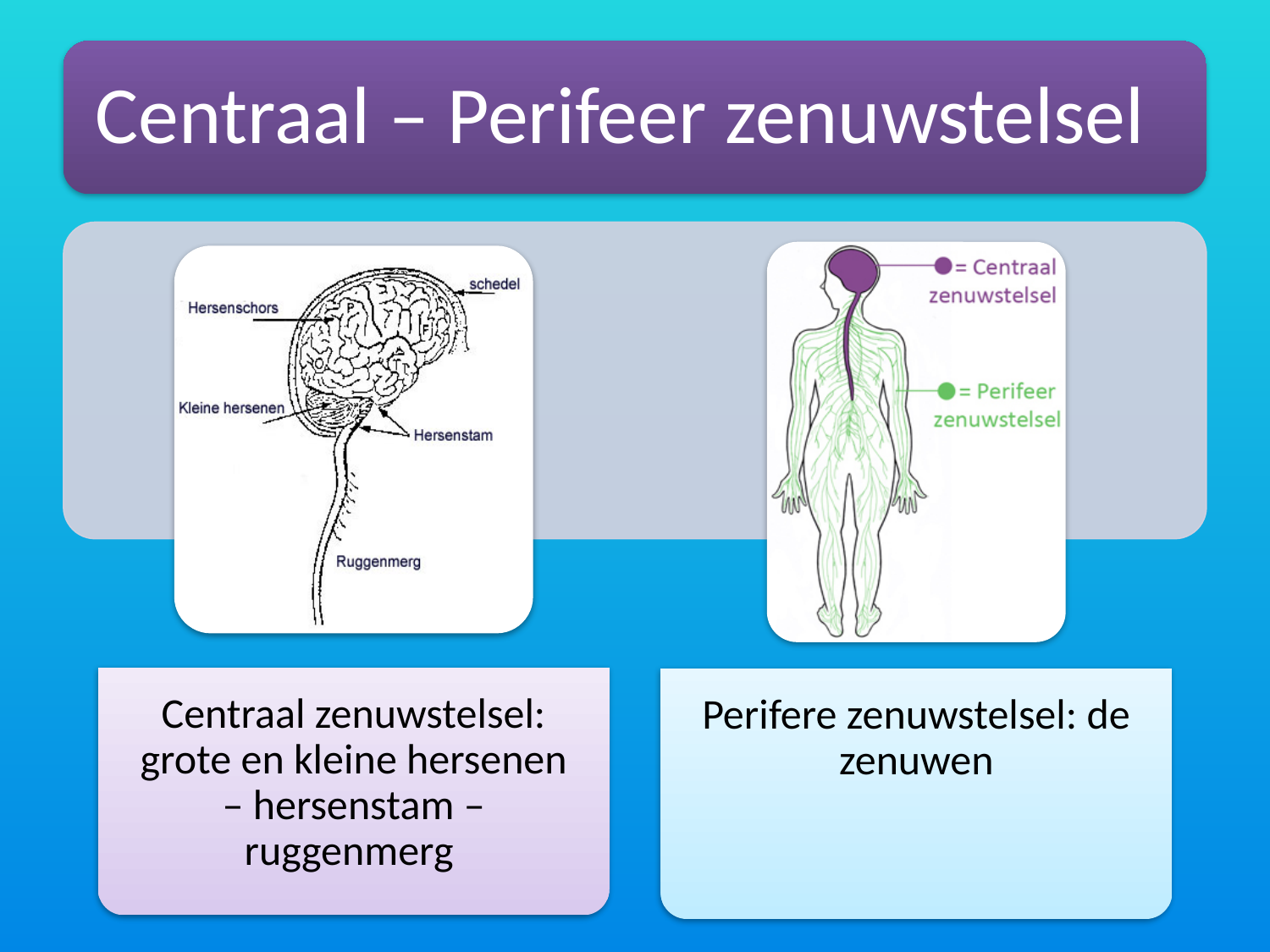

Centraal – Perifeer zenuwstelsel
Centraal zenuwstelsel: grote en kleine hersenen – hersenstam – ruggenmerg
Perifere zenuwstelsel: de zenuwen